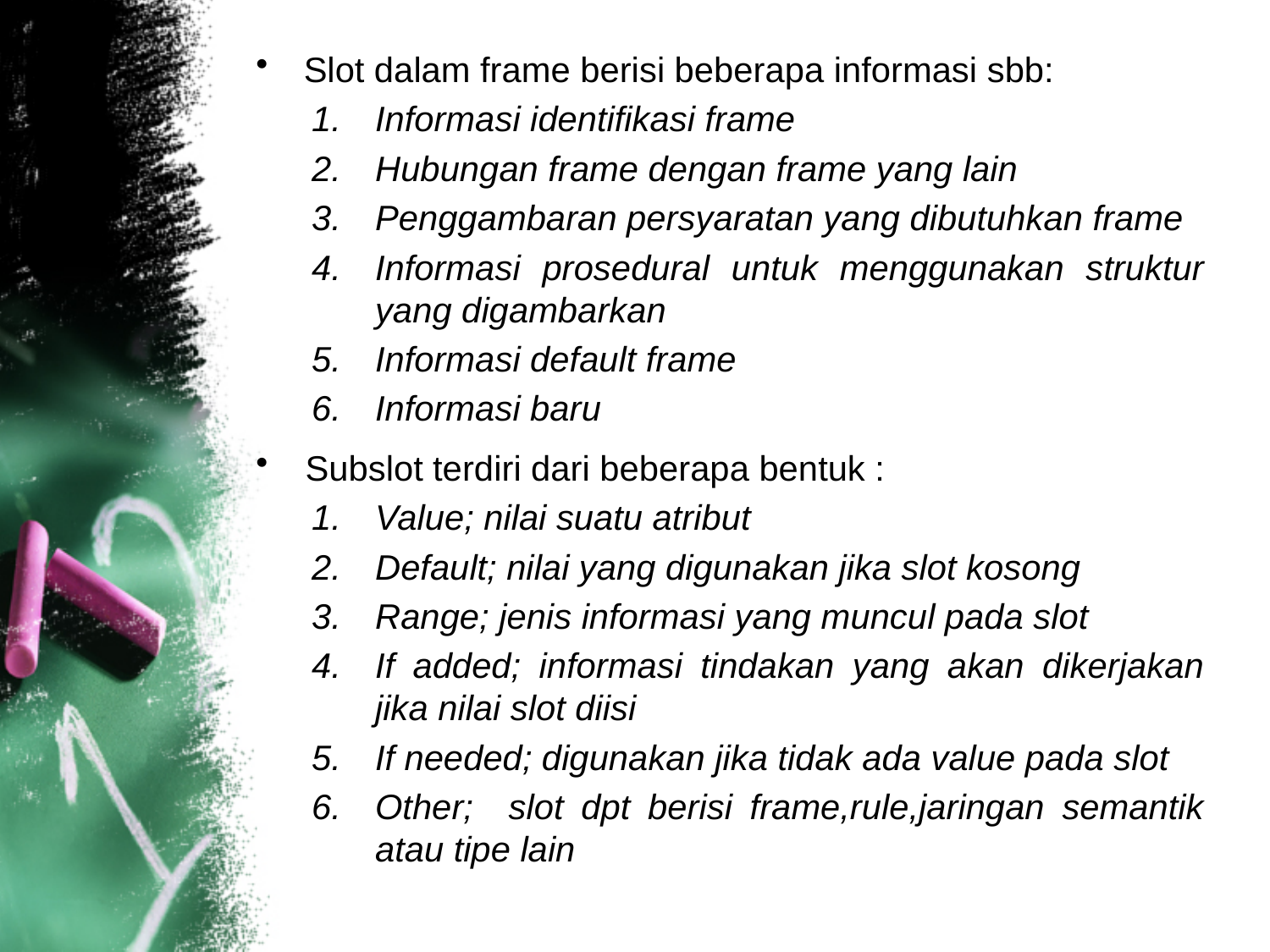

Slot dalam frame berisi beberapa informasi sbb:
Informasi identifikasi frame
Hubungan frame dengan frame yang lain
Penggambaran persyaratan yang dibutuhkan frame
Informasi prosedural untuk menggunakan struktur yang digambarkan
Informasi default frame
Informasi baru
Subslot terdiri dari beberapa bentuk :
Value; nilai suatu atribut
Default; nilai yang digunakan jika slot kosong
Range; jenis informasi yang muncul pada slot
If added; informasi tindakan yang akan dikerjakan jika nilai slot diisi
If needed; digunakan jika tidak ada value pada slot
Other;  slot dpt berisi frame,rule,jaringan semantik atau tipe lain